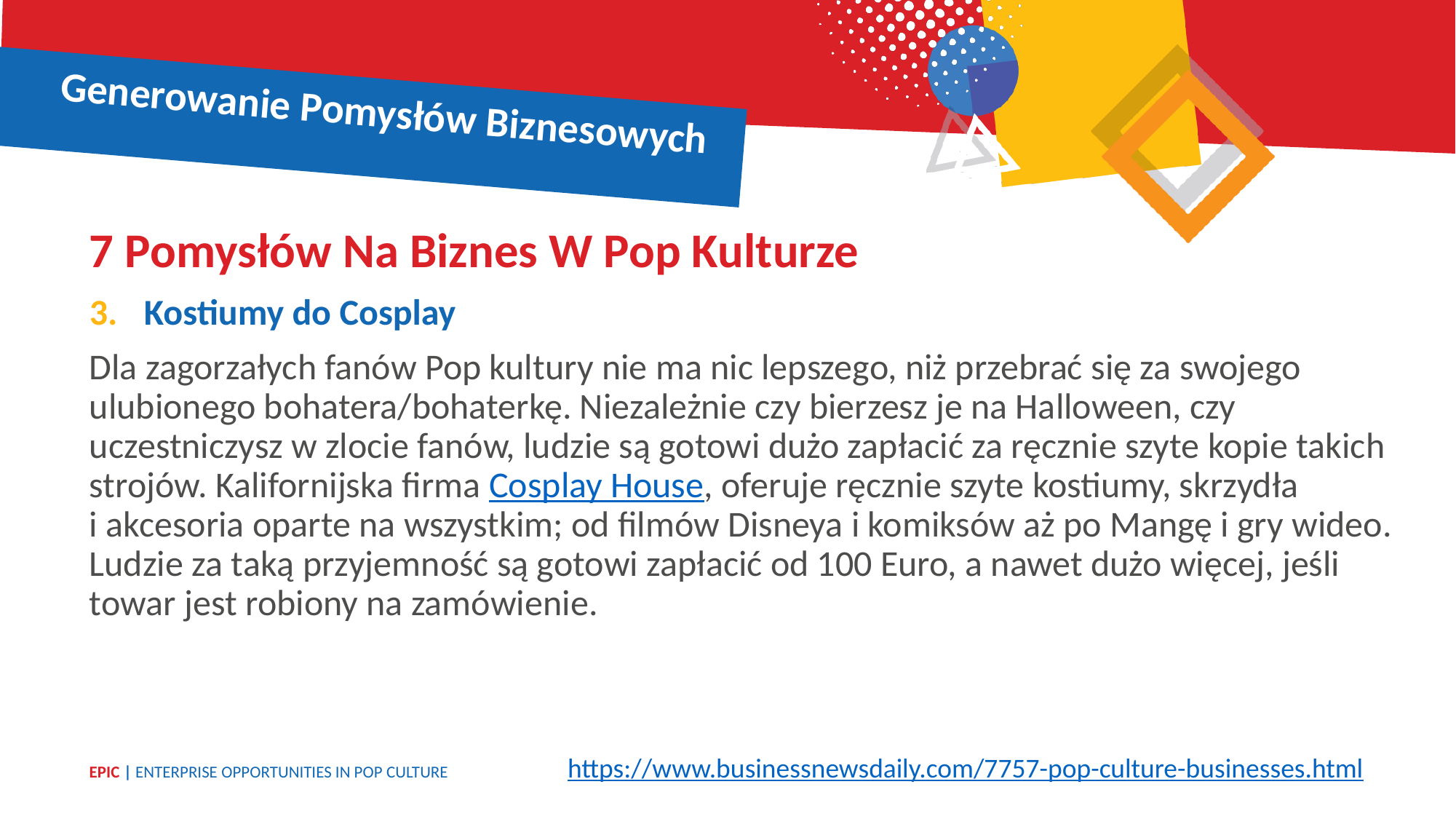

Generowanie Pomysłów Biznesowych

7 Pomysłów Na Biznes W Pop Kulturze
Kostiumy do Cosplay
Dla zagorzałych fanów Pop kultury nie ma nic lepszego, niż przebrać się za swojego ulubionego bohatera/bohaterkę. Niezależnie czy bierzesz je na Halloween, czy uczestniczysz w zlocie fanów, ludzie są gotowi dużo zapłacić za ręcznie szyte kopie takich strojów. Kalifornijska firma Cosplay House, oferuje ręcznie szyte kostiumy, skrzydła
i akcesoria oparte na wszystkim; od filmów Disneya i komiksów aż po Mangę i gry wideo. Ludzie za taką przyjemność są gotowi zapłacić od 100 Euro, a nawet dużo więcej, jeśli towar jest robiony na zamówienie.
https://www.businessnewsdaily.com/7757-pop-culture-businesses.html